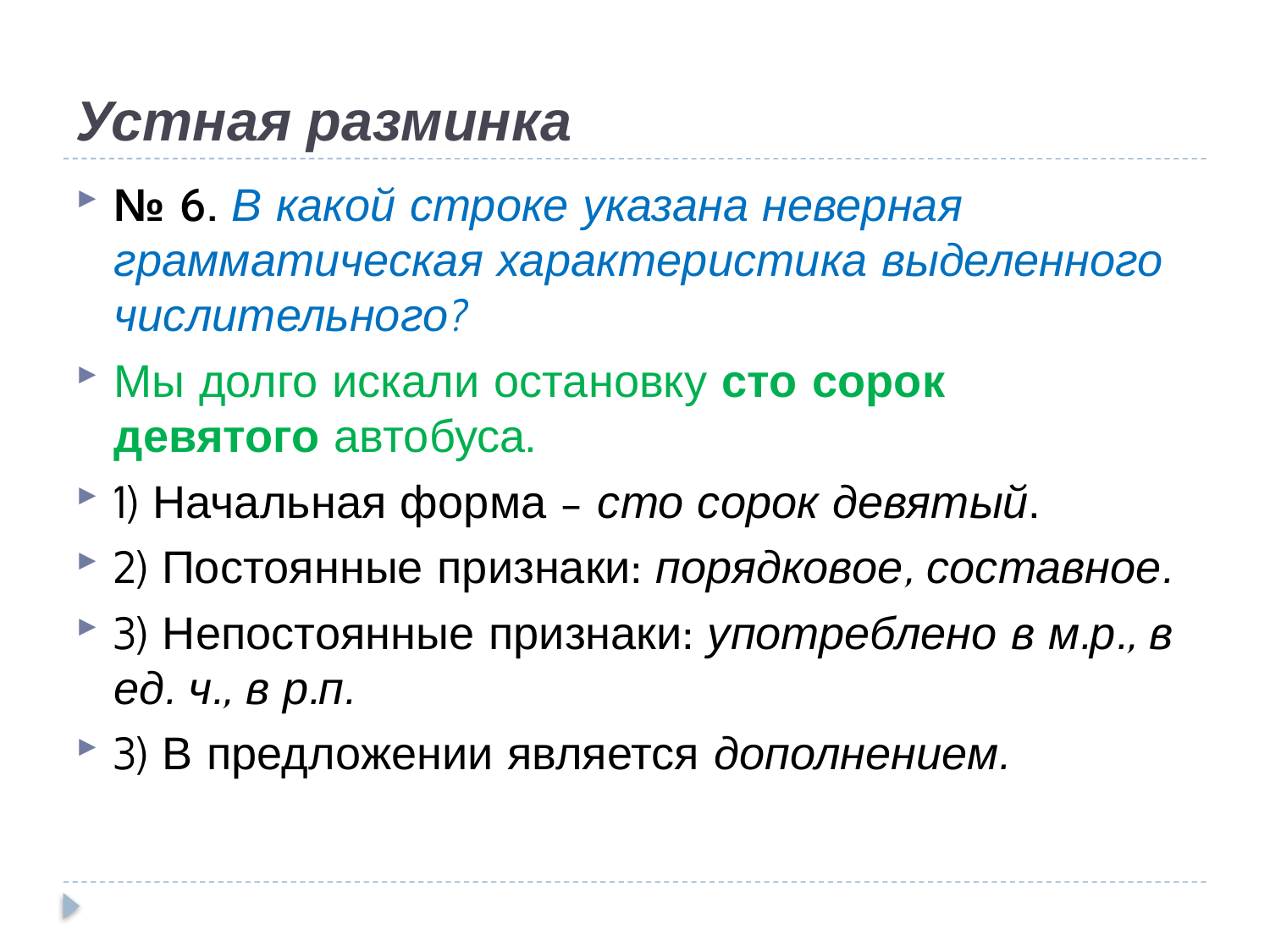

# Устная разминка
№ 6. В какой строке указана неверная грамматическая характеристика выделенного числительного?
Мы долго искали остановку сто сорок девятого автобуса.
1) Начальная форма – сто сорок девятый.
2) Постоянные признаки: порядковое, составное.
3) Непостоянные признаки: употреблено в м.р., в ед. ч., в р.п.
3) В предложении является дополнением.